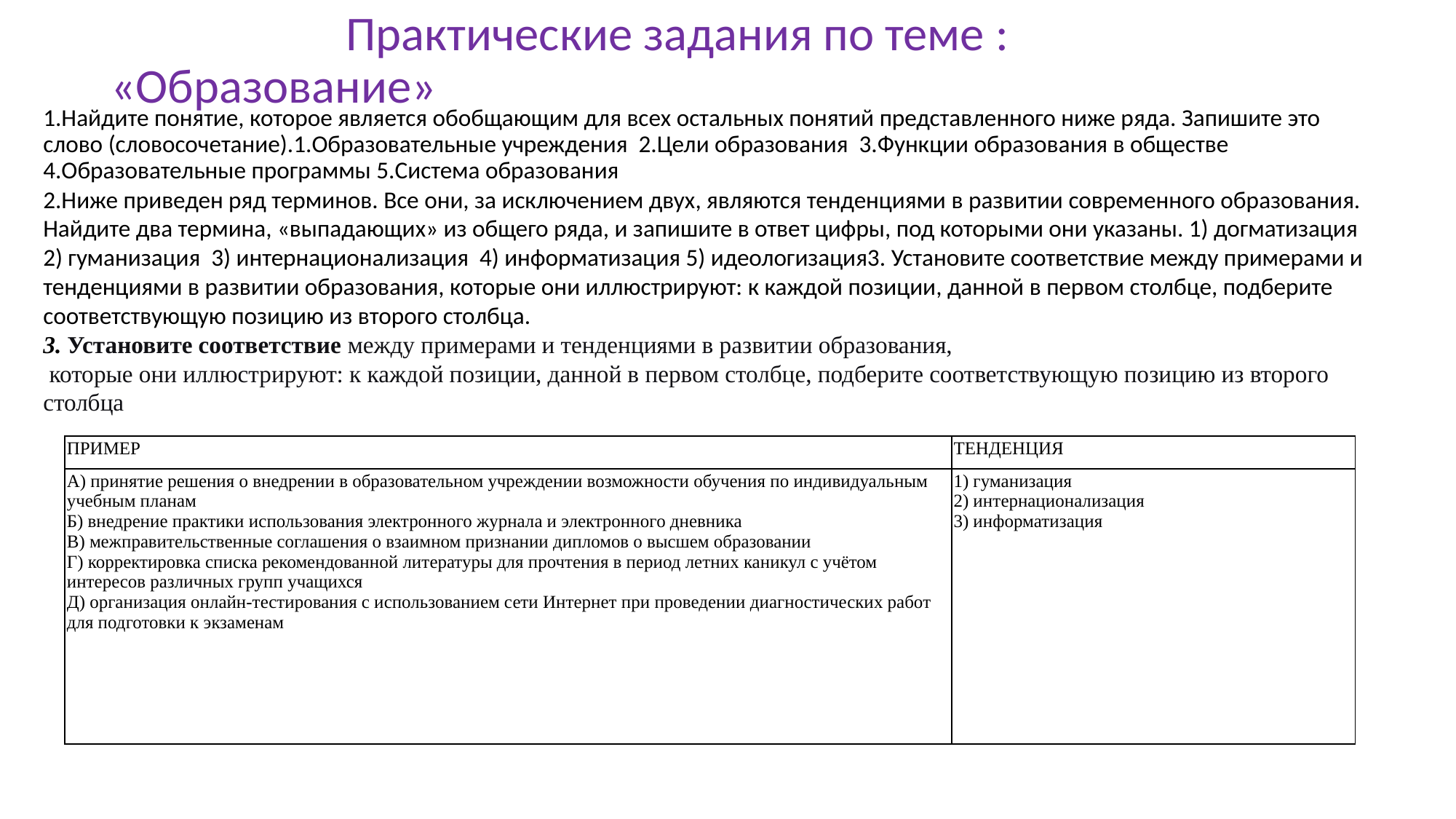

# Практические задания по теме : «Образование»
1.Найдите понятие, которое является обобщающим для всех остальных понятий представленного ниже ряда. Запишите это слово (словосочетание).1.Образовательные учреждения  2.Цели образования  3.Функции образования в обществе  4.Образовательные программы 5.Система образования
2.Ниже приведен ряд терминов. Все они, за исключением двух, являются тенденциями в развитии современного образования. Найдите два термина, «выпадающих» из общего ряда, и запишите в ответ цифры, под которыми они указаны. 1) догматизация   2) гуманизация  3) интернационализация  4) информатизация 5) идеологизация3. Установите соответствие между примерами и тенденциями в развитии образования, которые они иллюстрируют: к каждой позиции, данной в первом столбце, подберите соответствующую позицию из второго столбца.
3. Установите соответствие между примерами и тенденциями в развитии образования,
 которые они иллюстрируют: к каждой позиции, данной в первом столбце, подберите соответствующую позицию из второго столбца

| ПРИМЕР | ТЕНДЕНЦИЯ |
| --- | --- |
| А) принятие решения о внедрении в образовательном учреждении возможности обучения по индивидуальным учебным планам Б) внедрение практики использования электронного журнала и электронного дневника В) межправительственные соглашения о взаимном признании дипломов о высшем образовании Г) корректировка списка рекомендованной литературы для прочтения в период летних каникул с учётом интересов различных групп учащихся Д) организация онлайн-тестирования с использованием сети Интернет при проведении диагностических работ для подготовки к экзаменам | 1) гуманизация 2) интернационализация 3) информатизация |